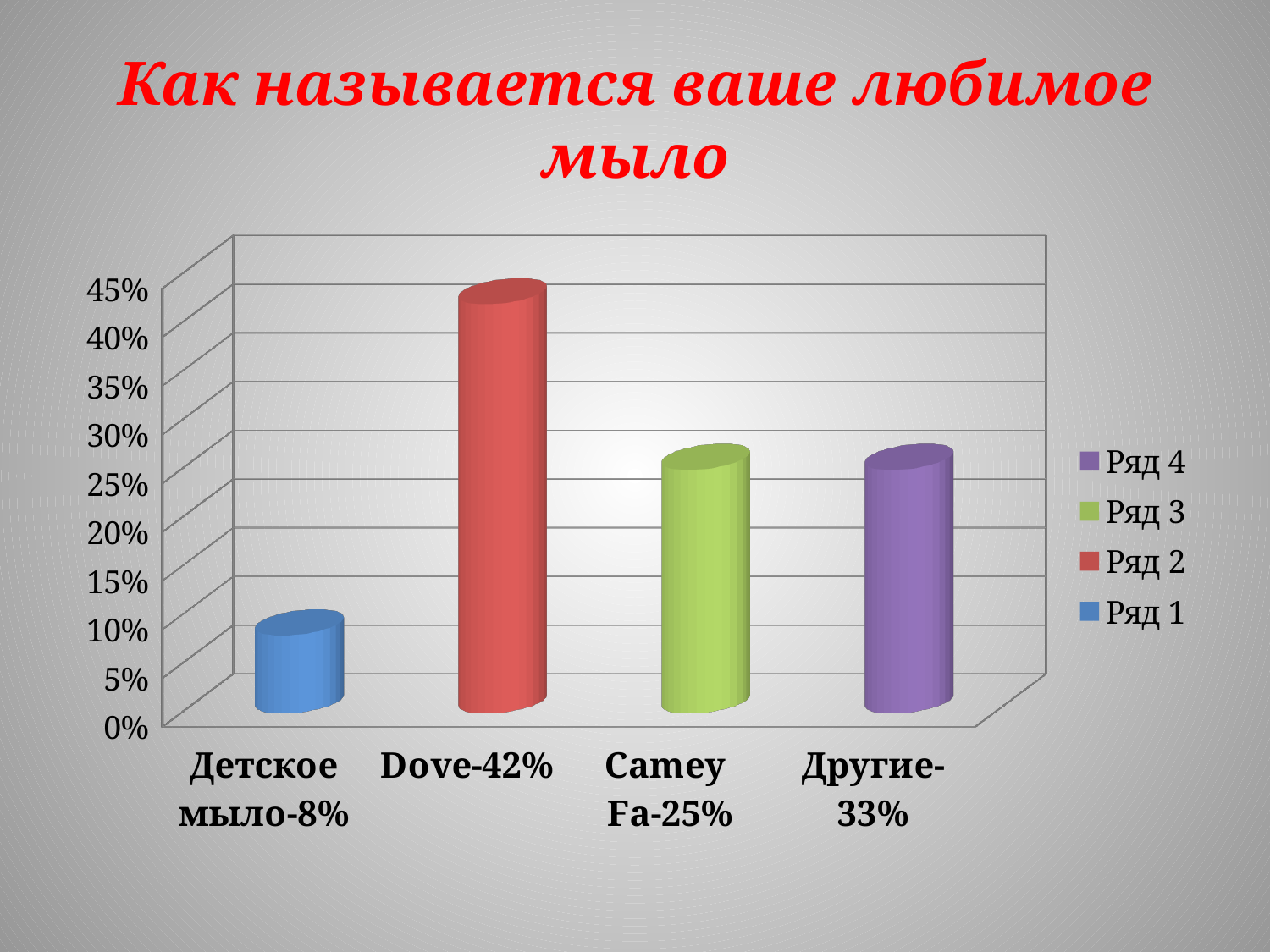

# Как называется ваше любимое мыло

[unsupported chart]